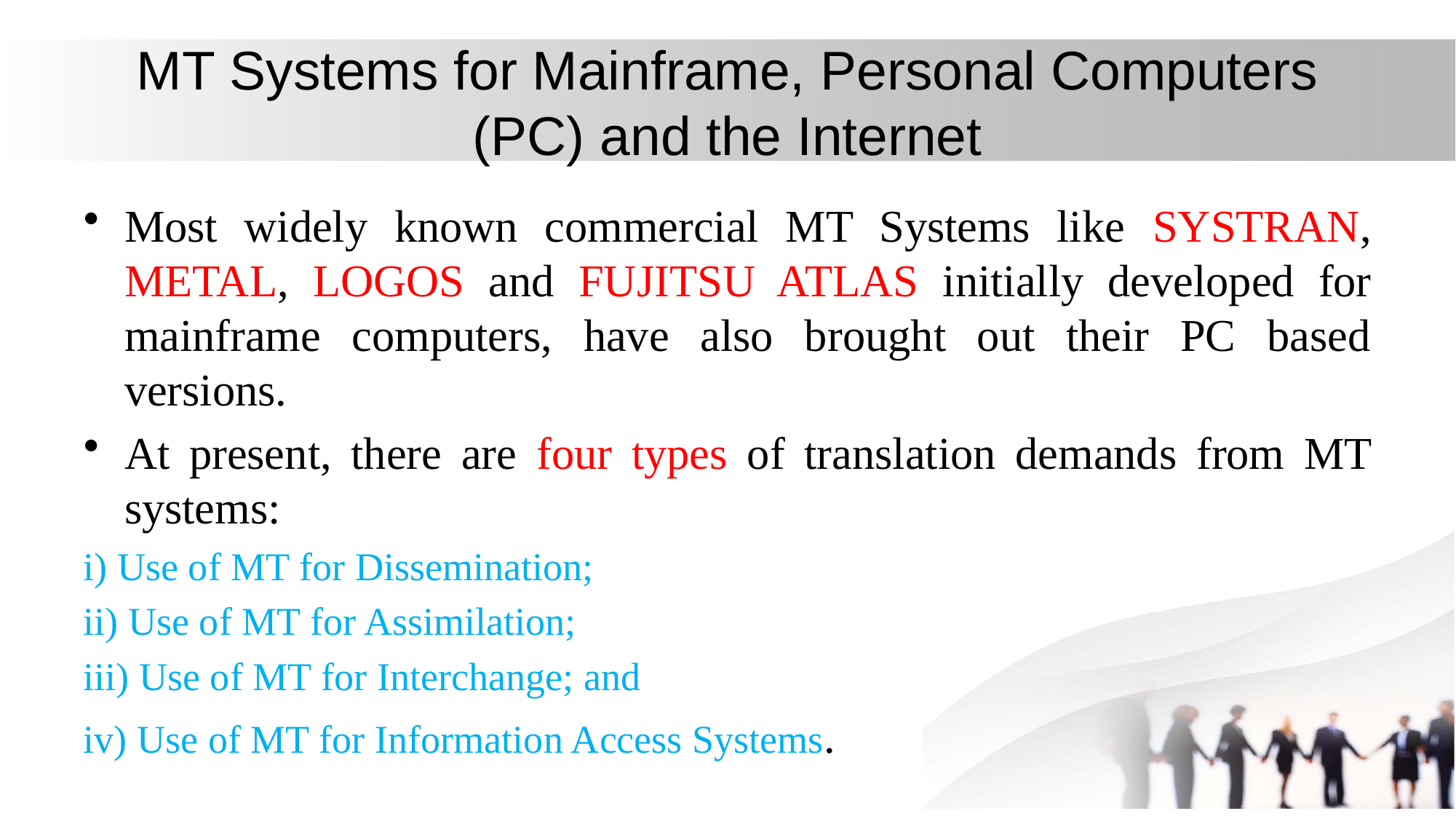

# MT Systems for Mainframe, Personal Computers (PC) and the Internet
Most widely known commercial MT Systems like SYSTRAN, METAL, LOGOS and FUJITSU ATLAS initially developed for mainframe computers, have also brought out their PC based versions.
At present, there are four types of translation demands from MT systems:
i) Use of MT for Dissemination;
ii) Use of MT for Assimilation;
iii) Use of MT for Interchange; and
iv) Use of MT for Information Access Systems.